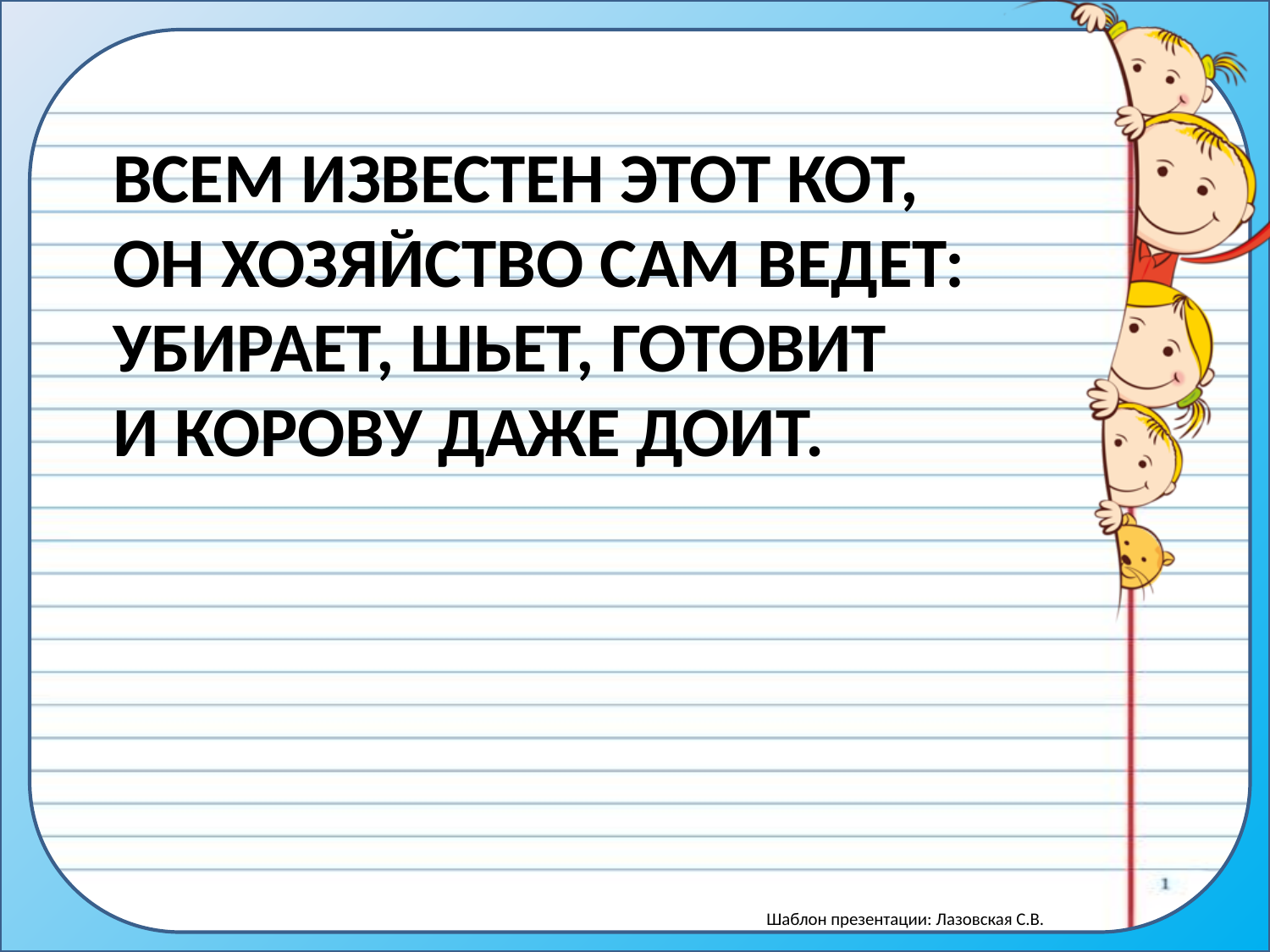

# Всем известен этот кот, он хозяйство сам ведет: убирает, шьет, готовит и корову даже доит.